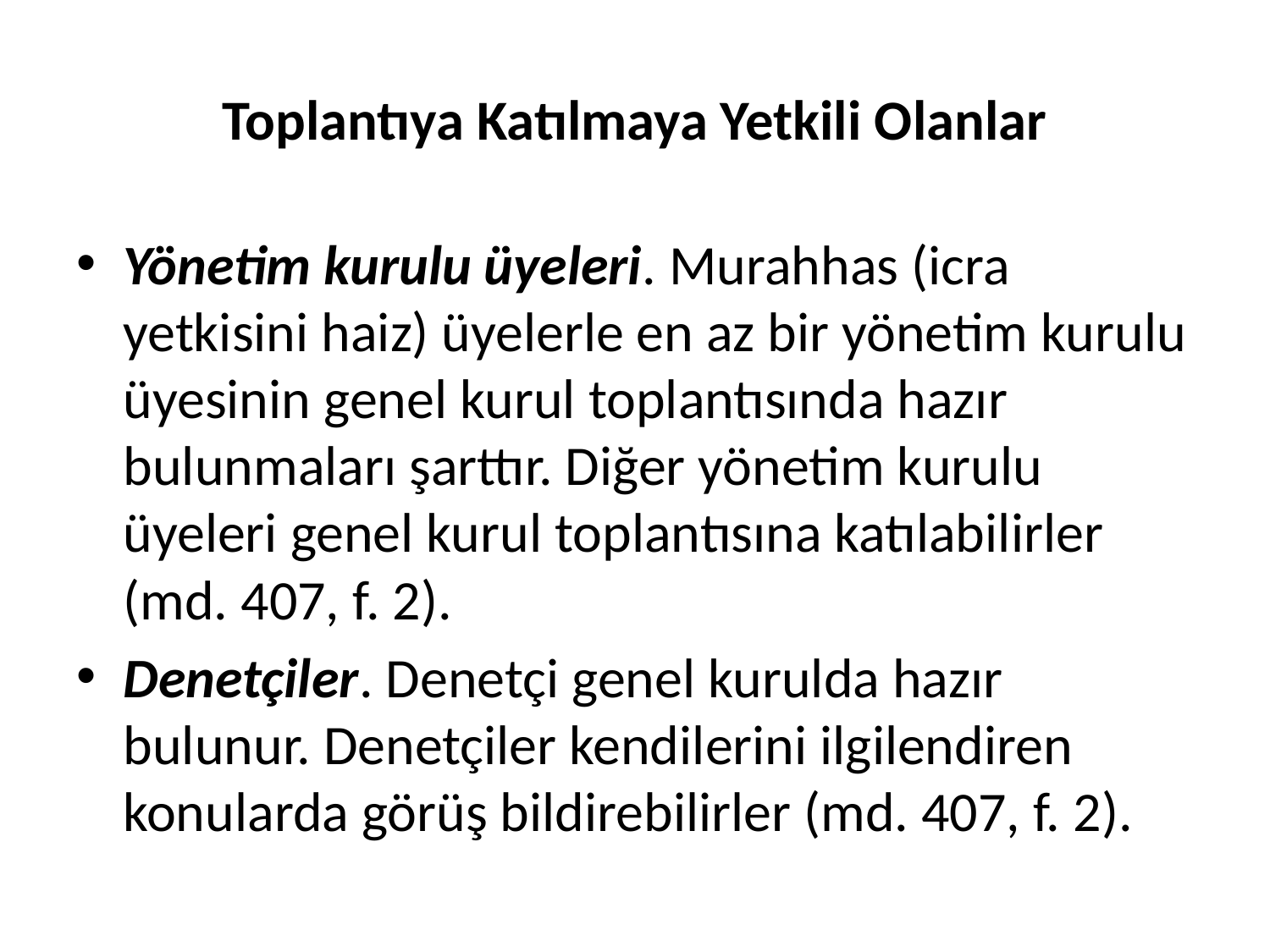

# Toplantıya Katılmaya Yetkili Olanlar
Yönetim kurulu üyeleri. Murahhas (icra yetkisini haiz) üyelerle en az bir yönetim kurulu üyesinin genel kurul toplantısında hazır bulunmaları şarttır. Diğer yönetim kurulu üyeleri genel kurul toplantısına katılabilirler (md. 407, f. 2).
Denetçiler. Denetçi genel kurulda hazır bulunur. Denetçiler kendilerini ilgilendiren konularda görüş bildirebilirler (md. 407, f. 2).